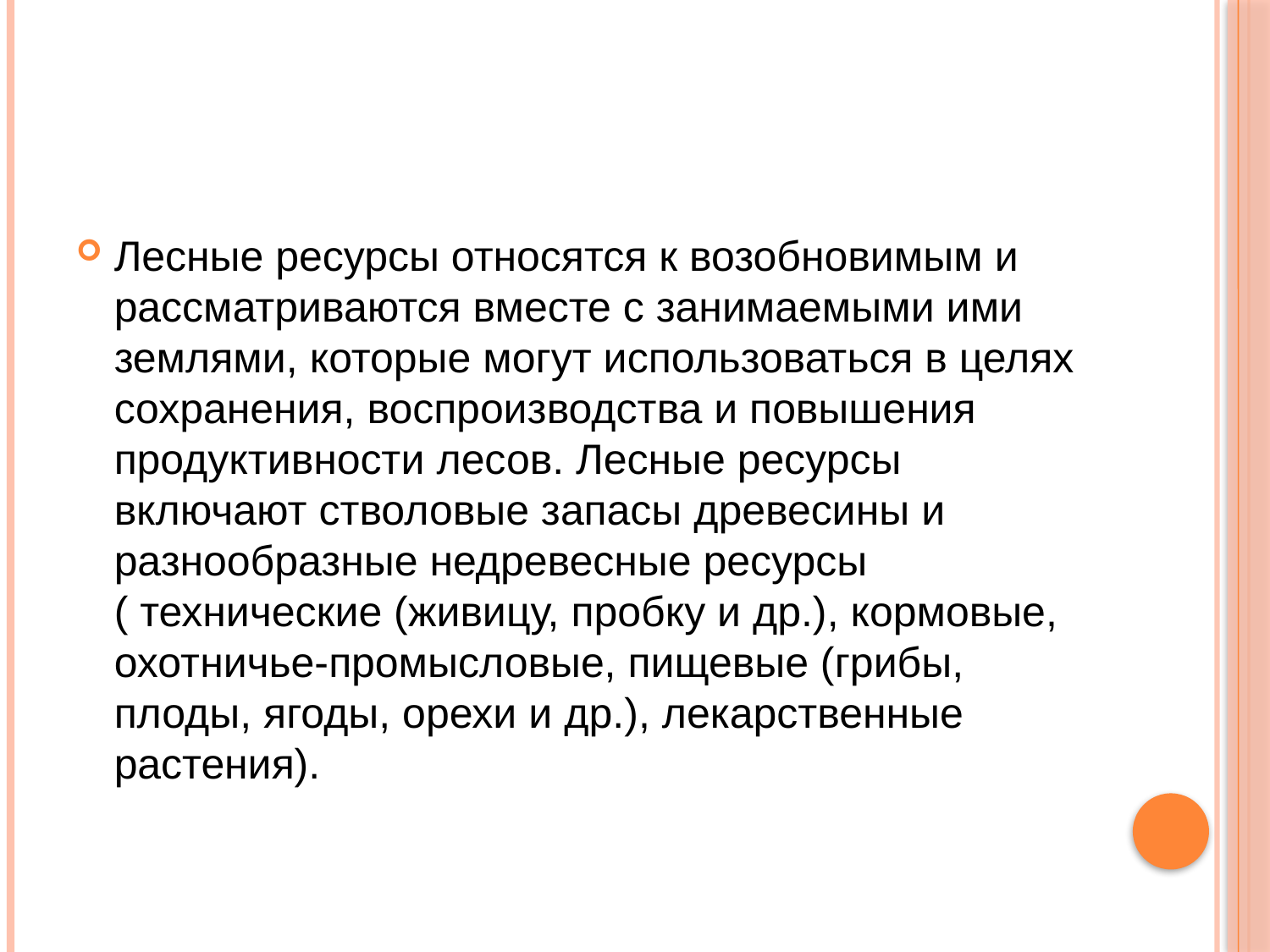

#
Лесные ресурсы относятся к возобновимым и рассматриваются вместе с занимаемыми ими землями, которые могут использоваться в целях сохранения, воспроизводства и повышения продуктивности лесов. Лесные ресурсы включают стволовые запасы древесины и разнообразные недревесные ресурсы ( технические (живицу, пробку и др.), кормовые, охотничье-промысловые, пищевые (грибы, плоды, ягоды, орехи и др.), лекарственные растения).